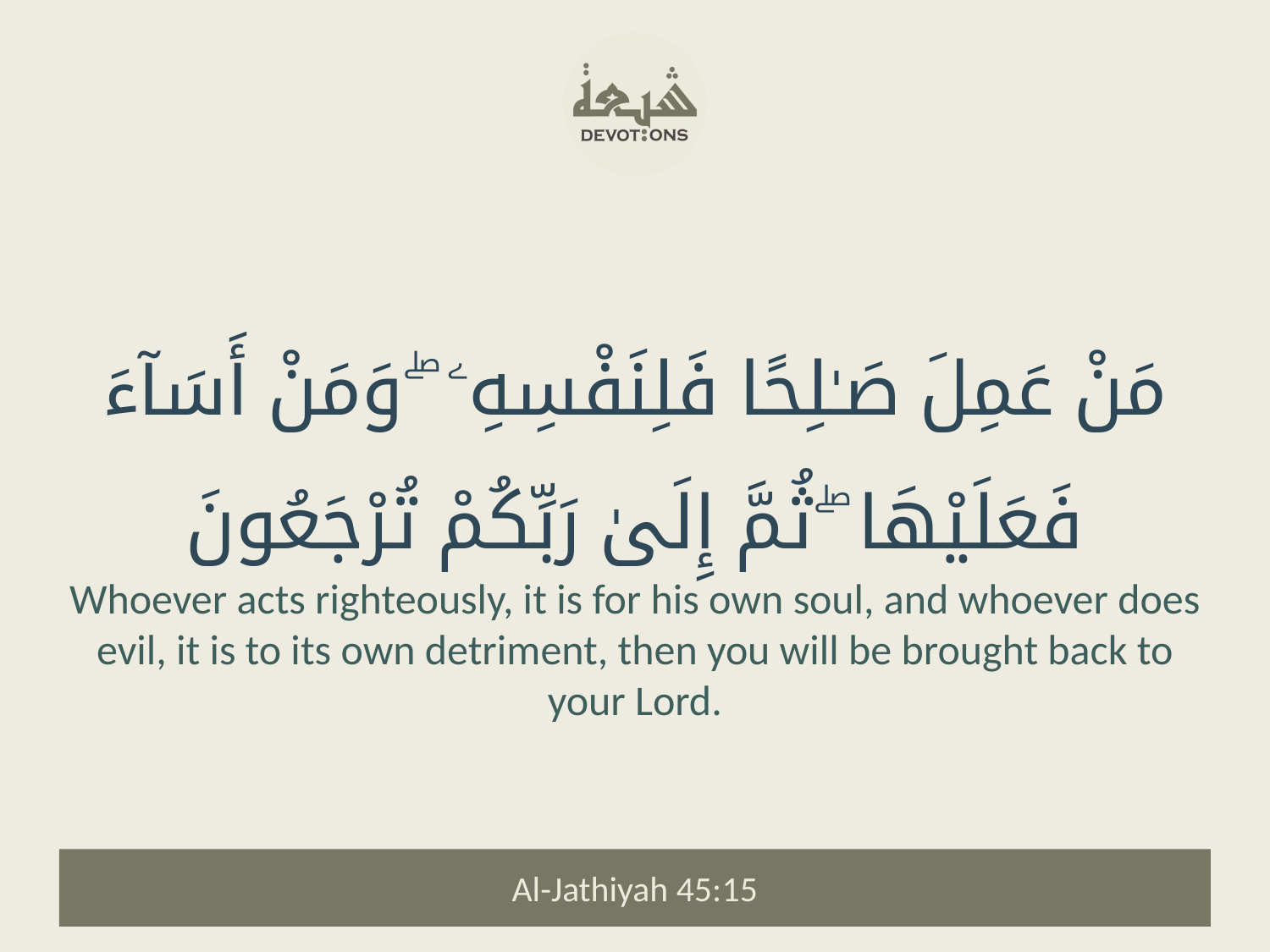

مَنْ عَمِلَ صَـٰلِحًا فَلِنَفْسِهِۦ ۖ وَمَنْ أَسَآءَ فَعَلَيْهَا ۖ ثُمَّ إِلَىٰ رَبِّكُمْ تُرْجَعُونَ
Whoever acts righteously, it is for his own soul, and whoever does evil, it is to its own detriment, then you will be brought back to your Lord.
Al-Jathiyah 45:15